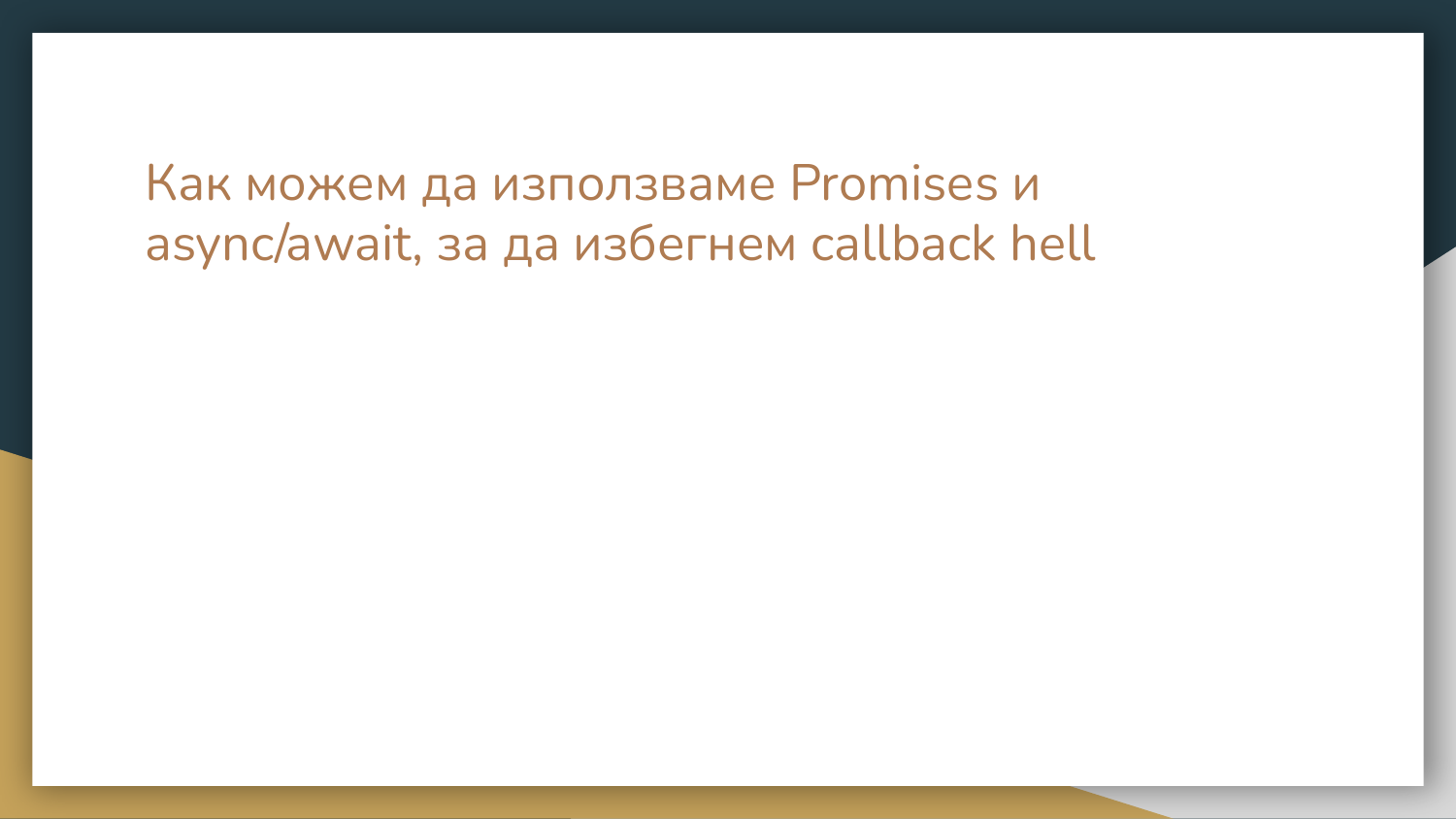

# Как можем да използваме Promises и async/await, за да избегнем callback hell